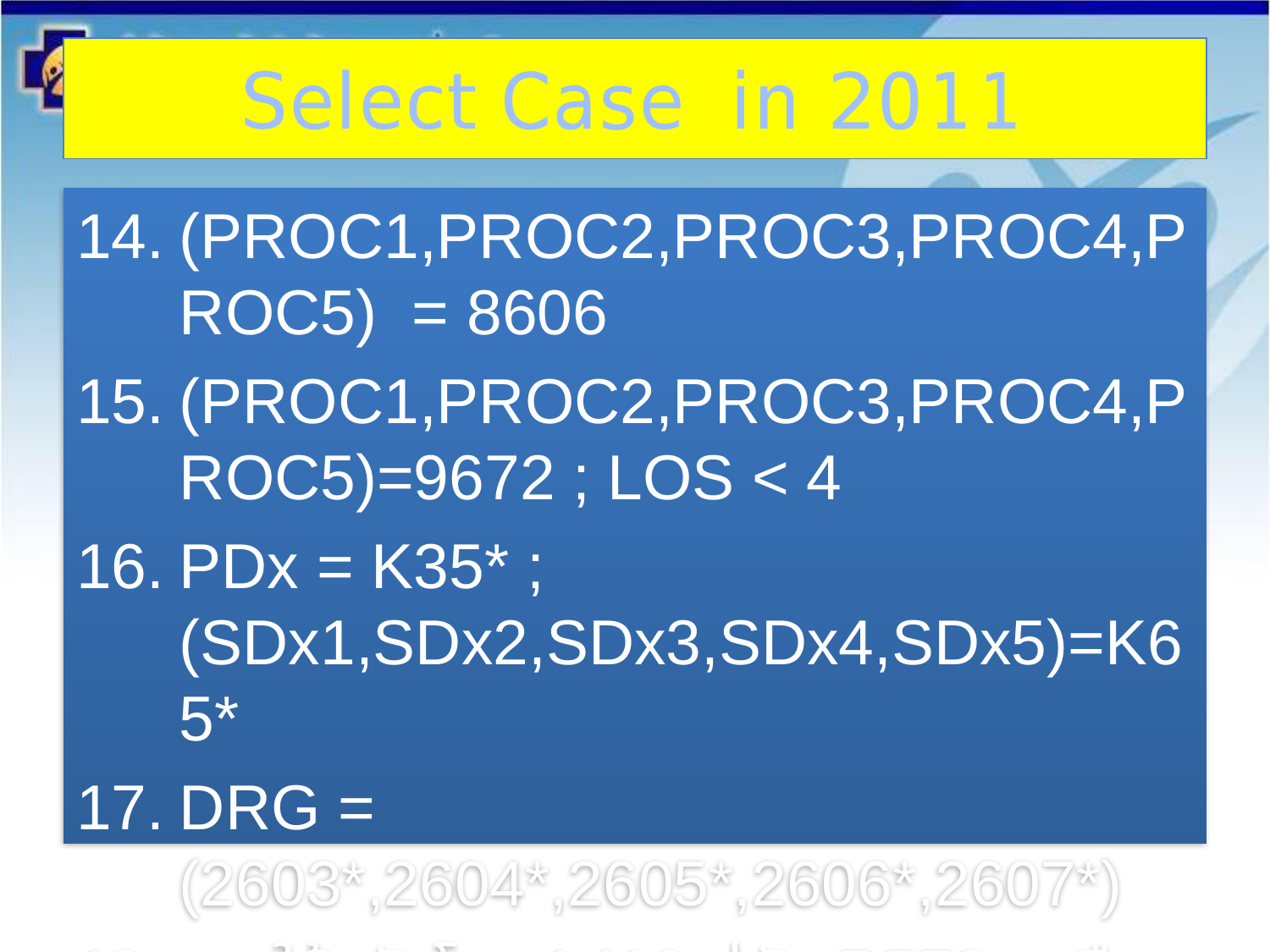

# Select Case  in 2011
(PROC1,PROC2,PROC3,PROC4,PROC5)  = 8606
(PROC1,PROC2,PROC3,PROC4,PROC5)=9672 ; LOS < 4
PDx = K35* ; (SDx1,SDx2,SDx3,SDx4,SDx5)=K65*
DRG = (2603*,2604*,2605*,2606*,2607*)
การให้รหัสโรค A419 คู่กับ R578 ; หรือ A419 คู่กับ R579
PDx = N132  ;  SDx*=N20*
PDx = R54